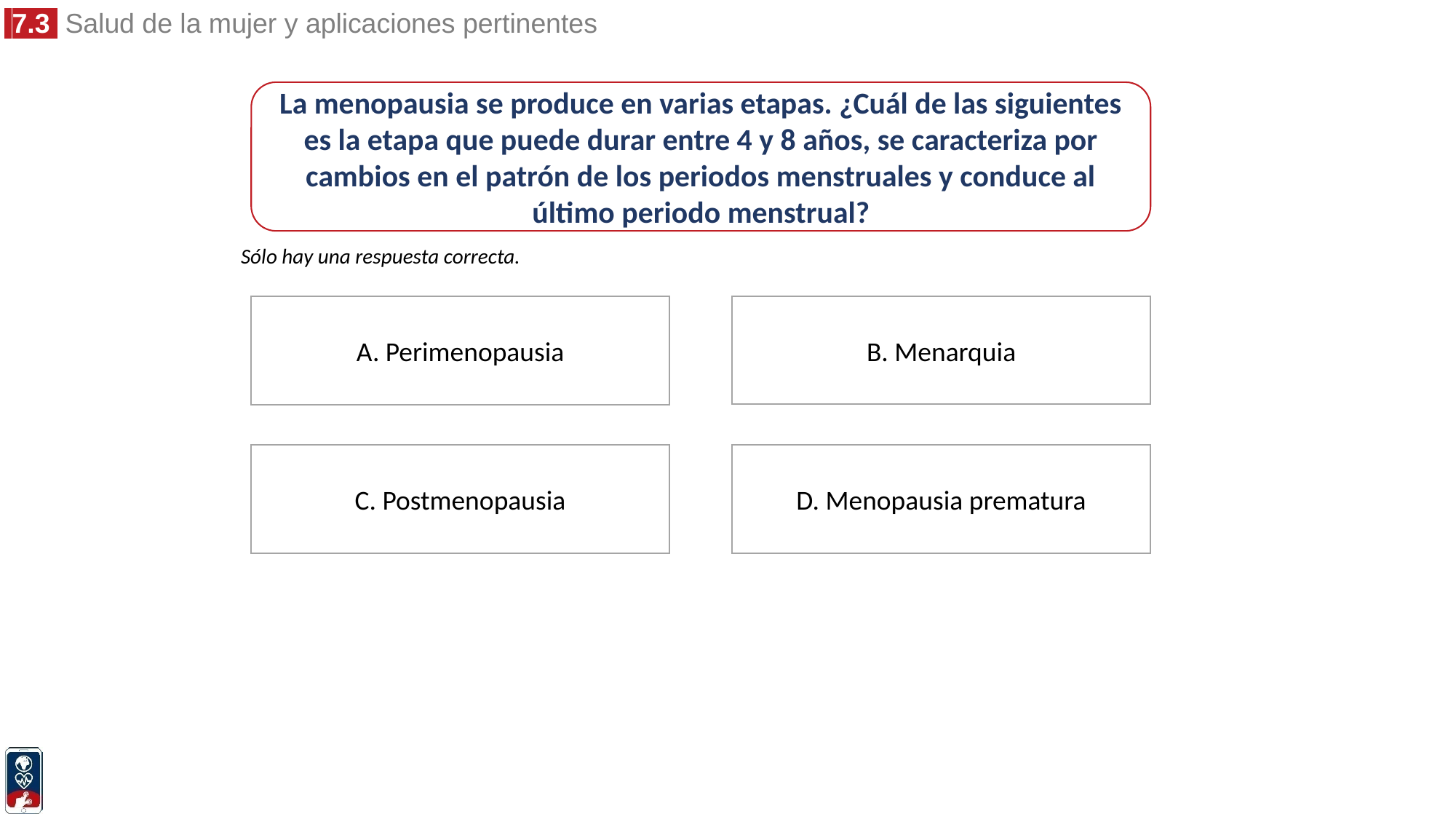

La menopausia se produce en varias etapas. ¿Cuál de las siguientes es la etapa que puede durar entre 4 y 8 años, se caracteriza por cambios en el patrón de los periodos menstruales y conduce al último periodo menstrual?
Sólo hay una respuesta correcta.
B. Menarquia
A. Perimenopausia
C. Postmenopausia
D. Menopausia prematura